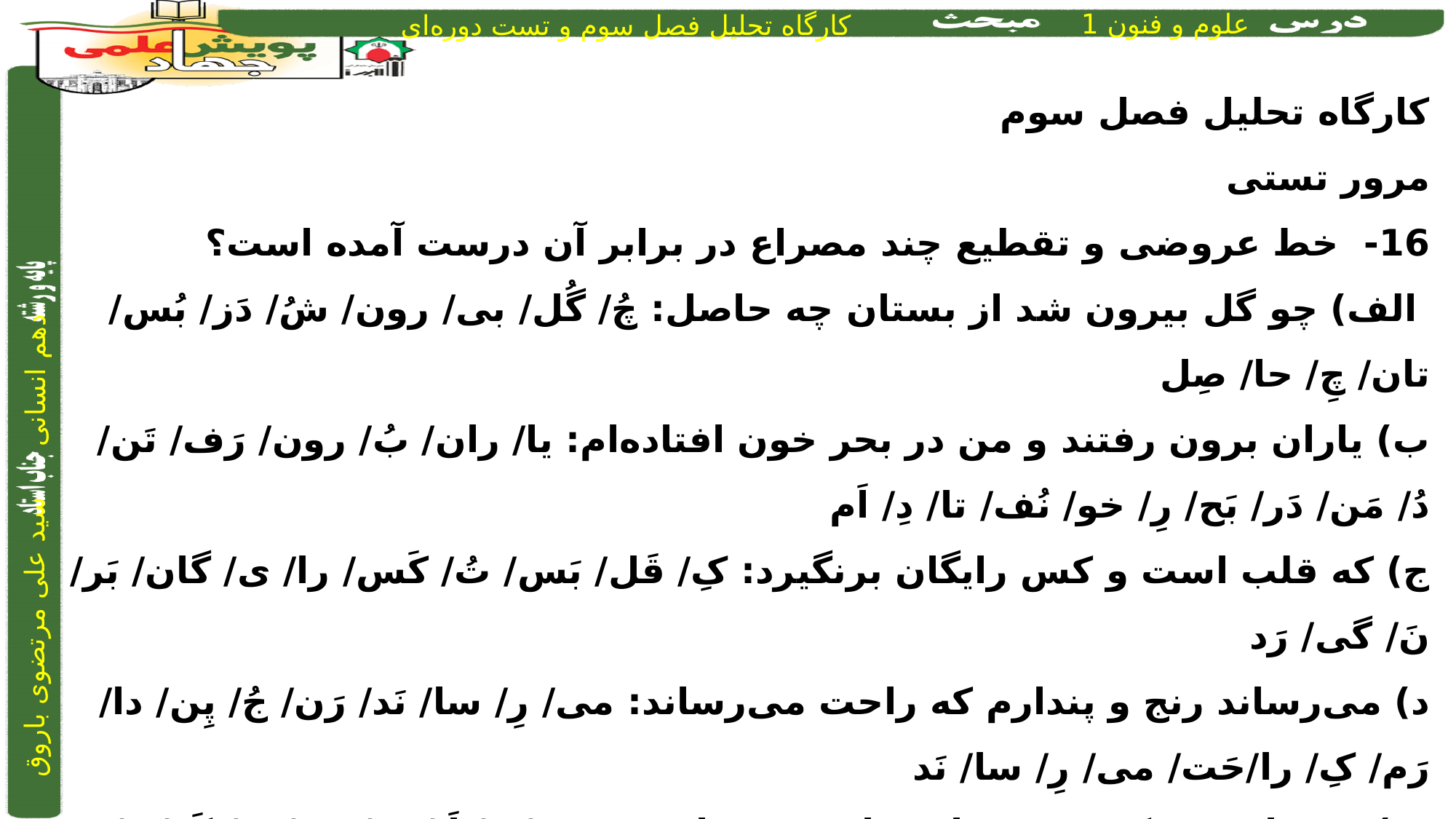

کارگاه تحلیل فصل سوم
مرور تستی
16-  خط عروضی و تقطیع چند مصراع در برابر آن درست آمده است؟
 الف) چو گل بیرون شد از بستان چه حاصل: چُ/ گُل/ بی/ رون/ شُ/ دَز/ بُس/ تان/ چِ/ حا/ صِل
ب) یاران برون رفتند و من در بحر خون افتاده‌ام: یا/ ران/ بُ/ رون/ رَف/ تَن/ دُ/ مَن/ دَر/ بَح/ رِ/ خو/ نُف/ تا/ دِ/ ‌اَم
ج) که قلب است و کس رایگان برنگیرد: کِ/ قَل/ بَس/ تُ/ کَس/ را/ ی/ گان/ بَر/ نَ/ گی/ رَد
د) می‌رساند رنج و پندارم که راحت می‌رساند: می/ ‌رِ/ سا/ نَد/ رَن/ جُ/ پِن/ دا/ رَم/ کِ/ را/حَت/ می/ ‌رِ/ سا/ نَد
هـ) صبر ایوبی نکرده درد را درمان چه خواهی: صَب/ رِ/ اَ / یو/ بی/ نَ/ کَر/ دِ/ دَر/ د/ را/ دَر/ مان/ چِ/ خا/ هی
و) خور و خواب و آرام شان از من است: خُ/ رُ/ خا/ بُ/ آ/ را/ مِ/ شا/ نَز/ مَ/ نَست
1)پنج		2) چهار 			3) سه		4) دو